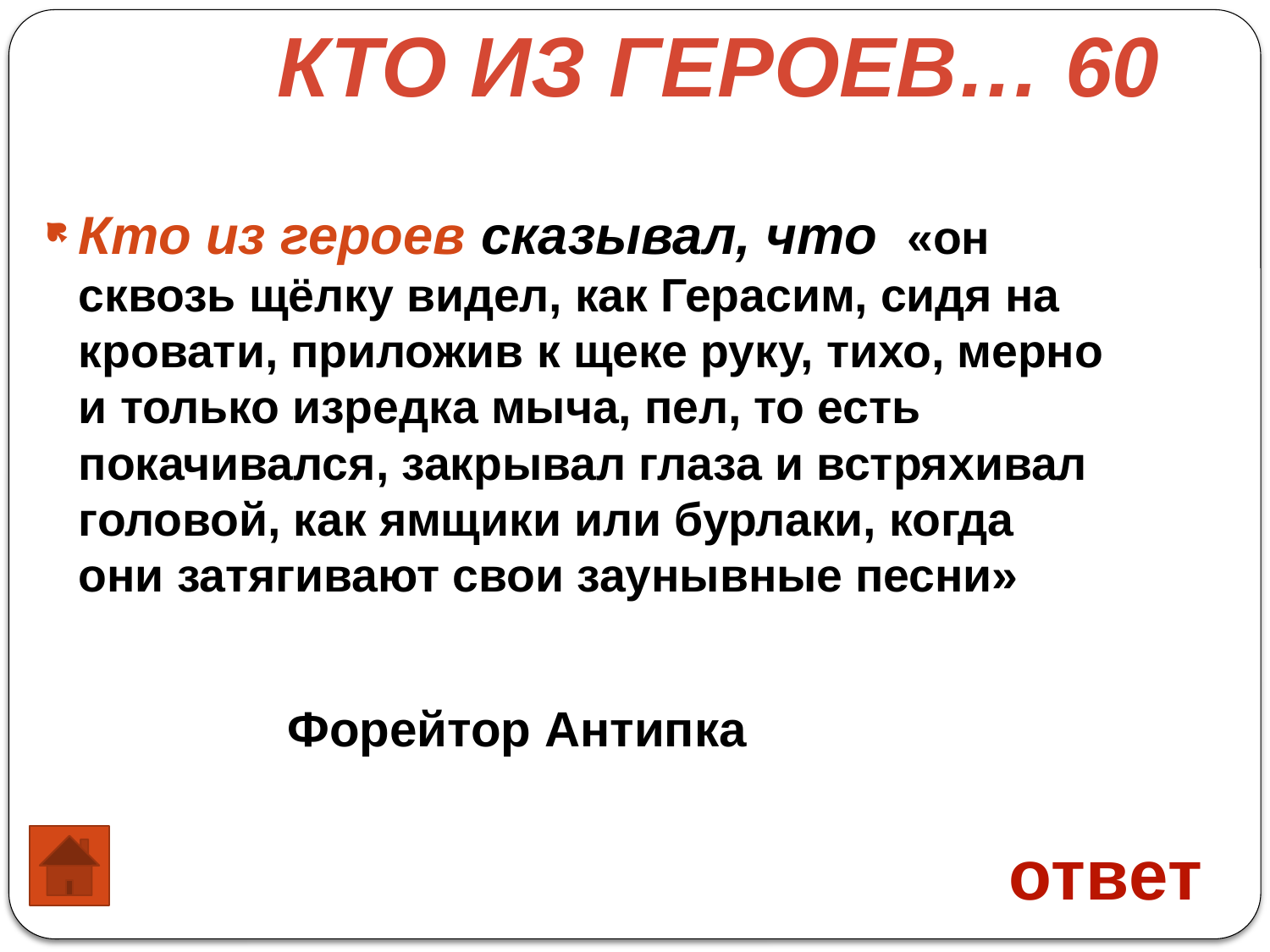

Кто из героев… 60
Кто из героев сказывал, что  «он сквозь щёлку видел, как Герасим, сидя на кровати, приложив к щеке руку, тихо, мерно и только изредка мыча, пел, то есть покачивался, закрывал глаза и встряхивал головой, как ямщики или бурлаки, когда они затягивают свои заунывные песни»
Форейтор Антипка
ответ